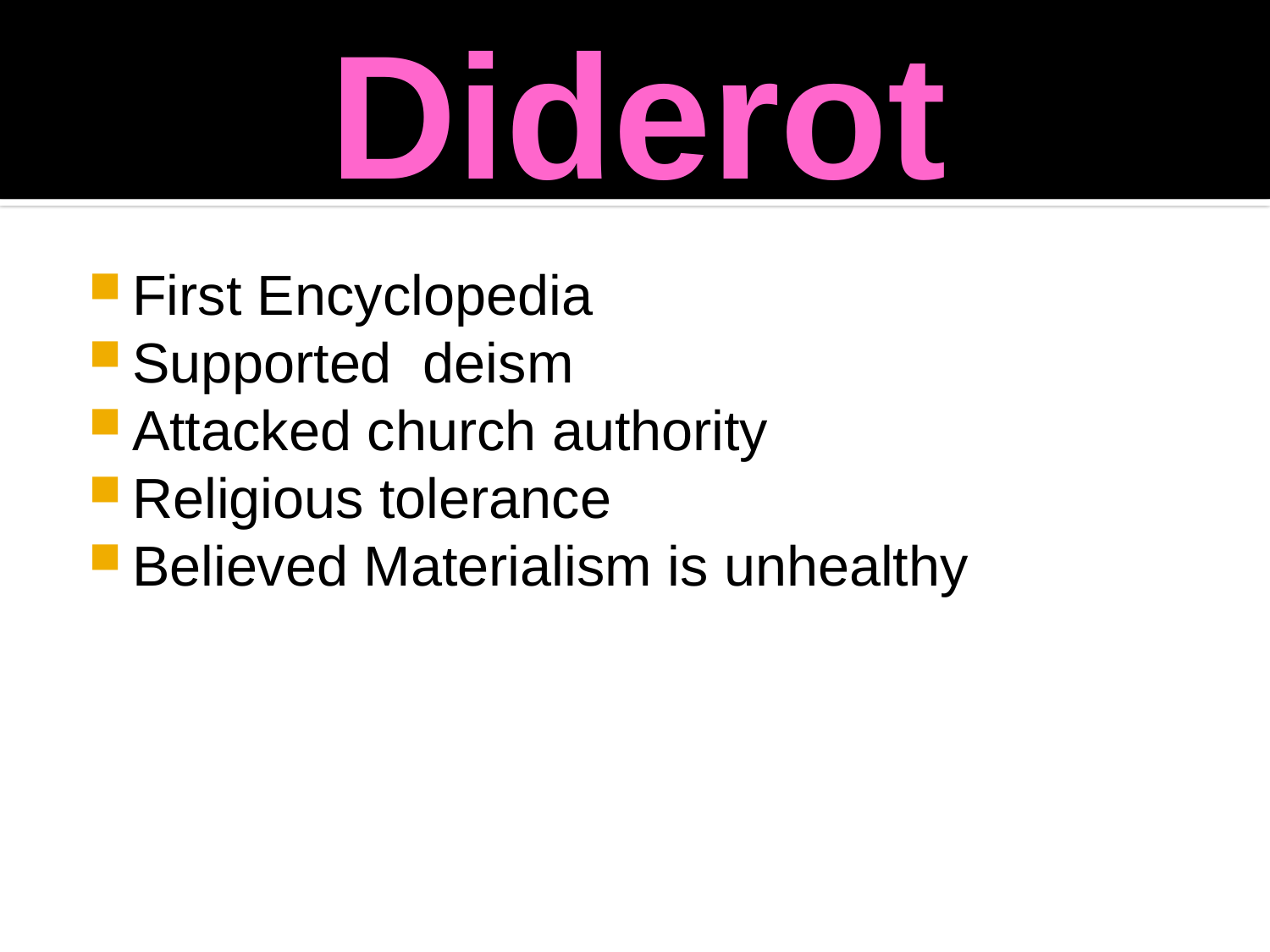

# Diderot
First Encyclopedia
Supported  deism
Attacked church authority
Religious tolerance
Believed Materialism is unhealthy